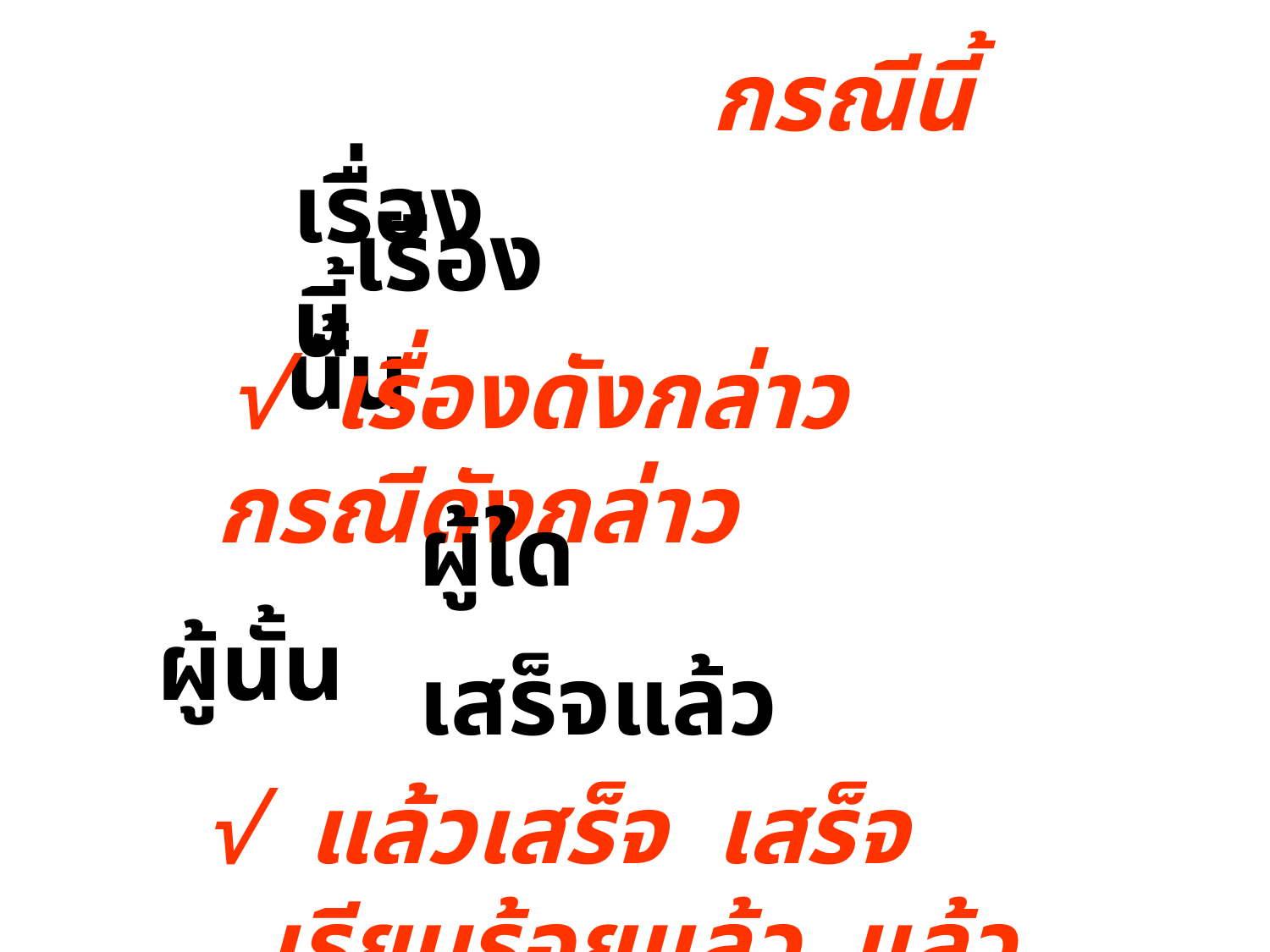

เรื่องนี้
     กรณีนี้
     เรื่องนั้น
    √  เรื่องดังกล่าว  กรณีดังกล่าว
              ผู้ใด 			     ผู้นั้น
              เสร็จแล้ว
 √  แล้วเสร็จ  เสร็จเรียบร้อยแล้ว  แล้ว